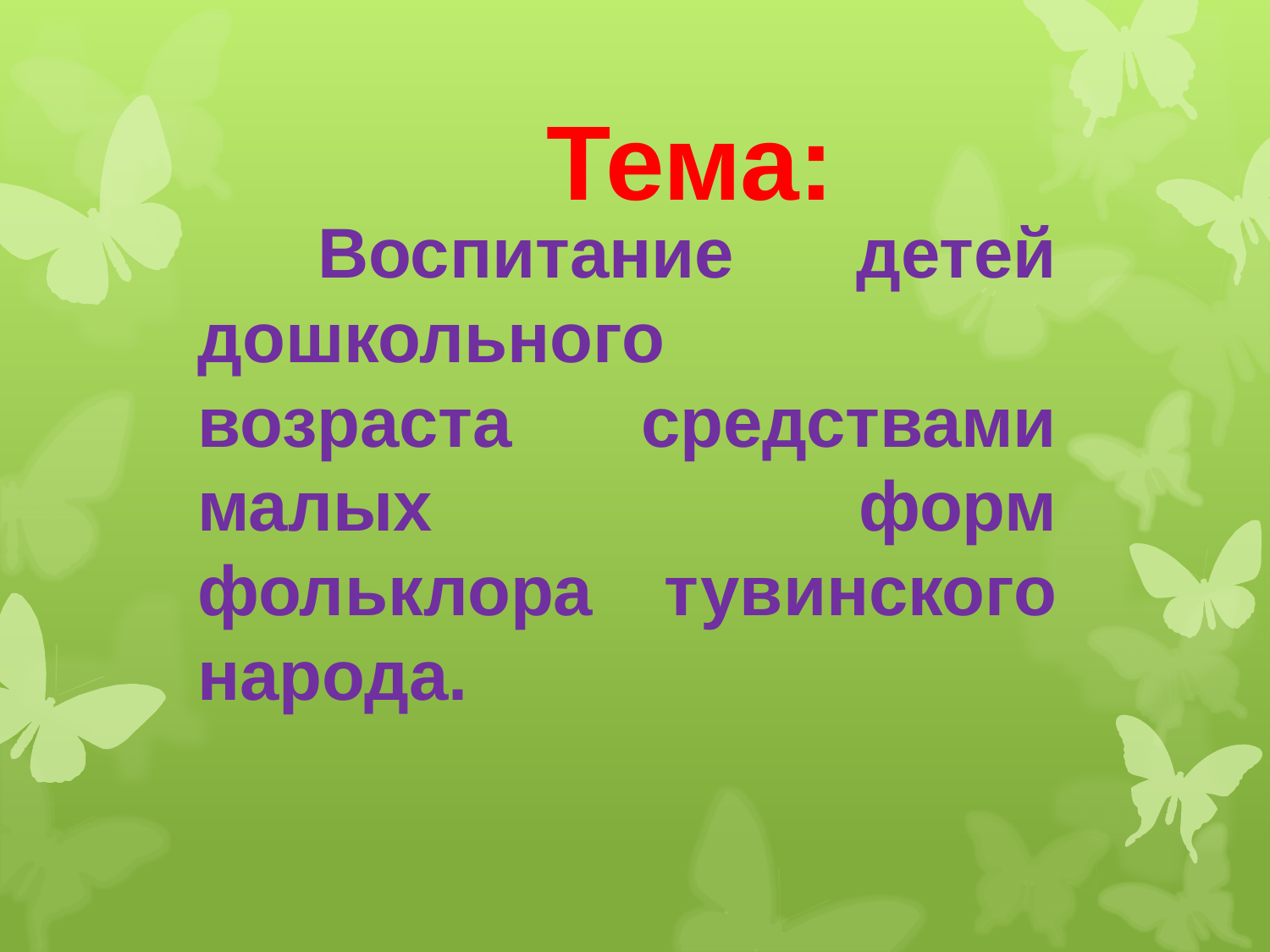

# Тема:
 Воспитание детей дошкольного         возраста средствами малых форм фольклора тувинского народа.